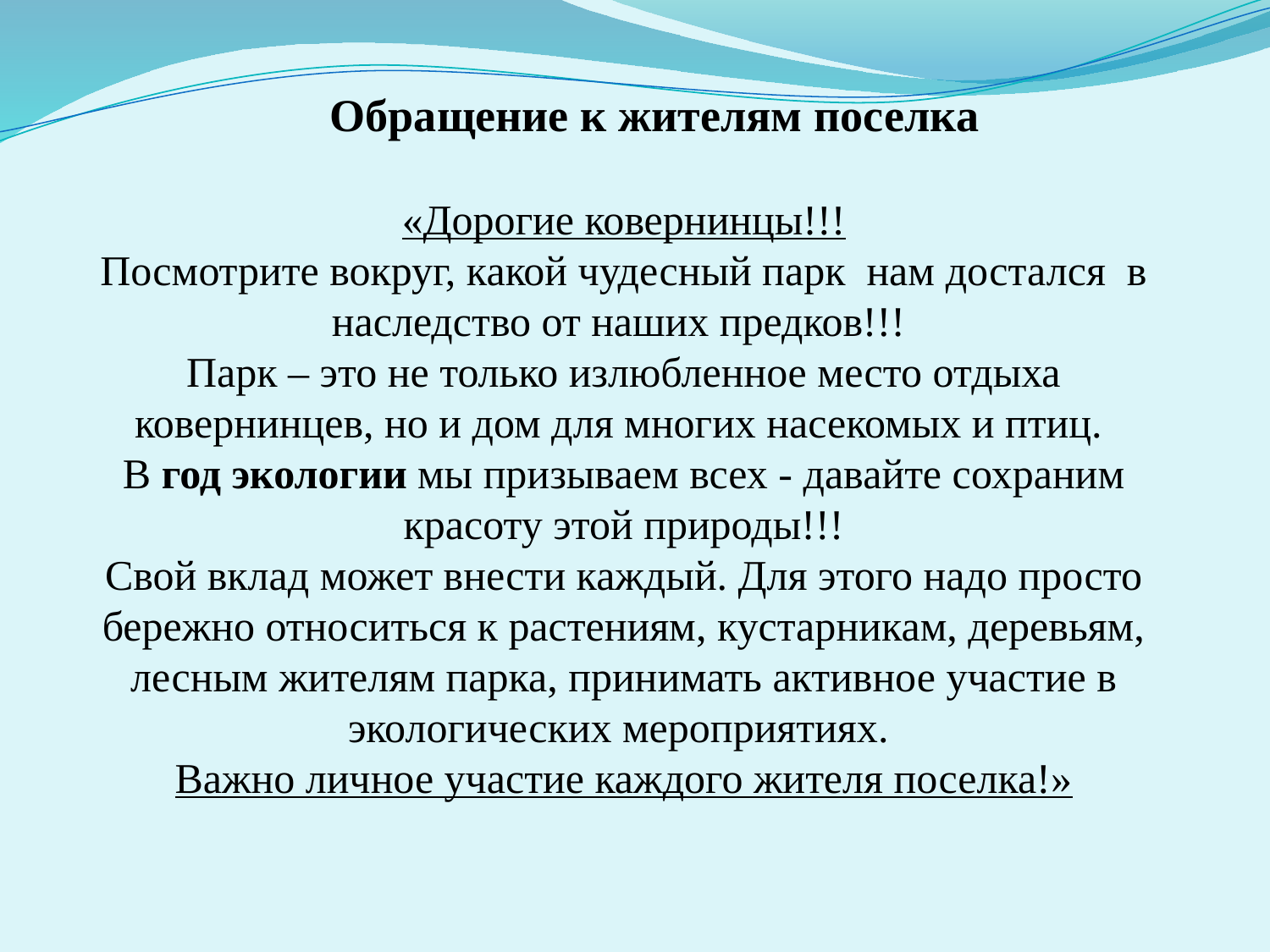

Обращение к жителям поселка
# «Дорогие ковернинцы!!! Посмотрите вокруг, какой чудесный парк  нам достался  в наследство от наших предков!!! Парк – это не только излюбленное место отдыха ковернинцев, но и дом для многих насекомых и птиц. В год экологии мы призываем всех - давайте сохраним красоту этой природы!!! Свой вклад может внести каждый. Для этого надо просто бережно относиться к растениям, кустарникам, деревьям, лесным жителям парка, принимать активное участие в экологических мероприятиях. Важно личное участие каждого жителя поселка!»